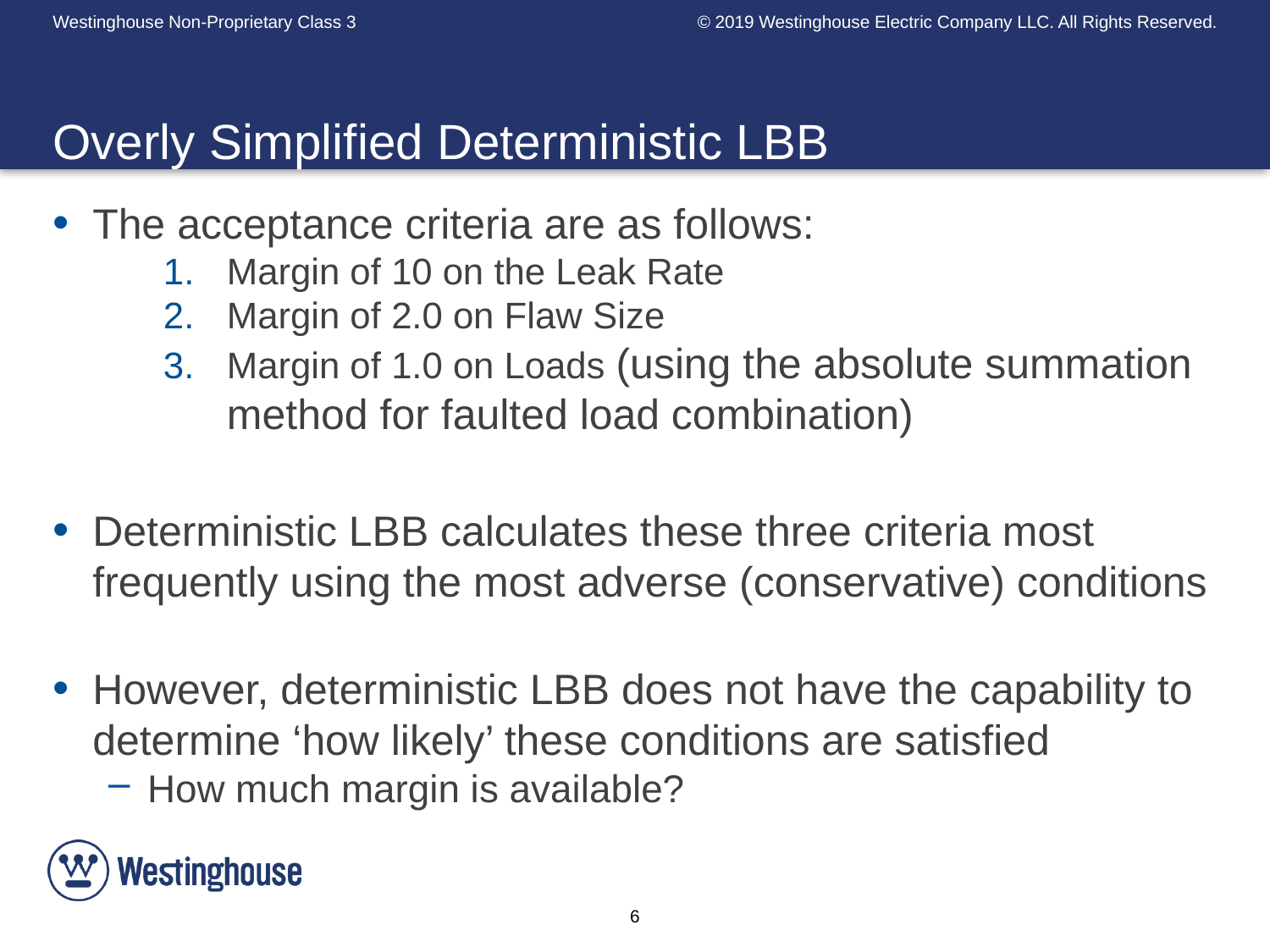

# Overly Simplified Deterministic LBB
The acceptance criteria are as follows:
Margin of 10 on the Leak Rate
Margin of 2.0 on Flaw Size
Margin of 1.0 on Loads (using the absolute summation method for faulted load combination)

Deterministic LBB calculates these three criteria most frequently using the most adverse (conservative) conditions

However, deterministic LBB does not have the capability to determine ‘how likely’ these conditions are satisfied
How much margin is available?